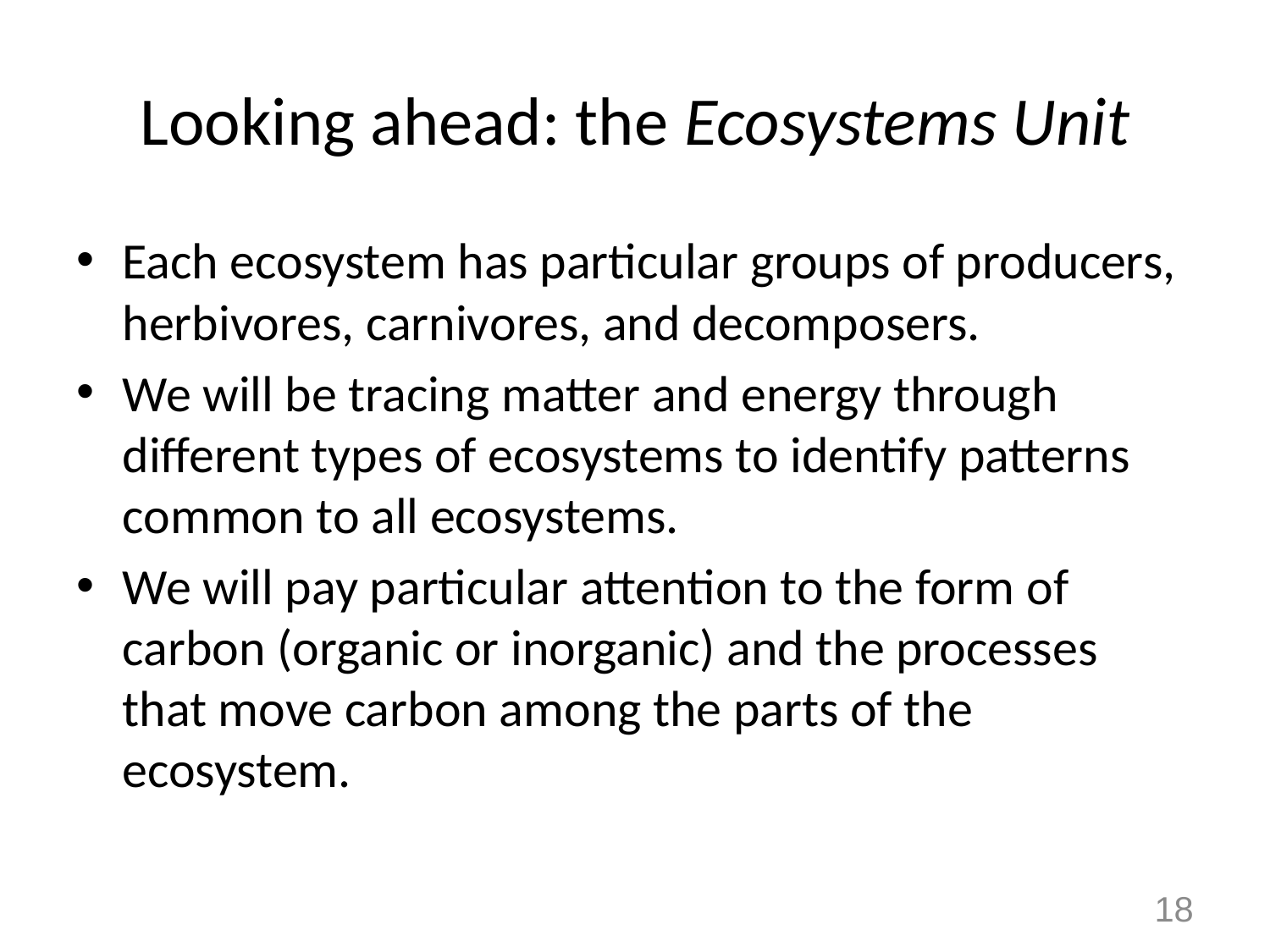

# Looking ahead: the Ecosystems Unit
Each ecosystem has particular groups of producers, herbivores, carnivores, and decomposers.
We will be tracing matter and energy through different types of ecosystems to identify patterns common to all ecosystems.
We will pay particular attention to the form of carbon (organic or inorganic) and the processes that move carbon among the parts of the ecosystem.

18